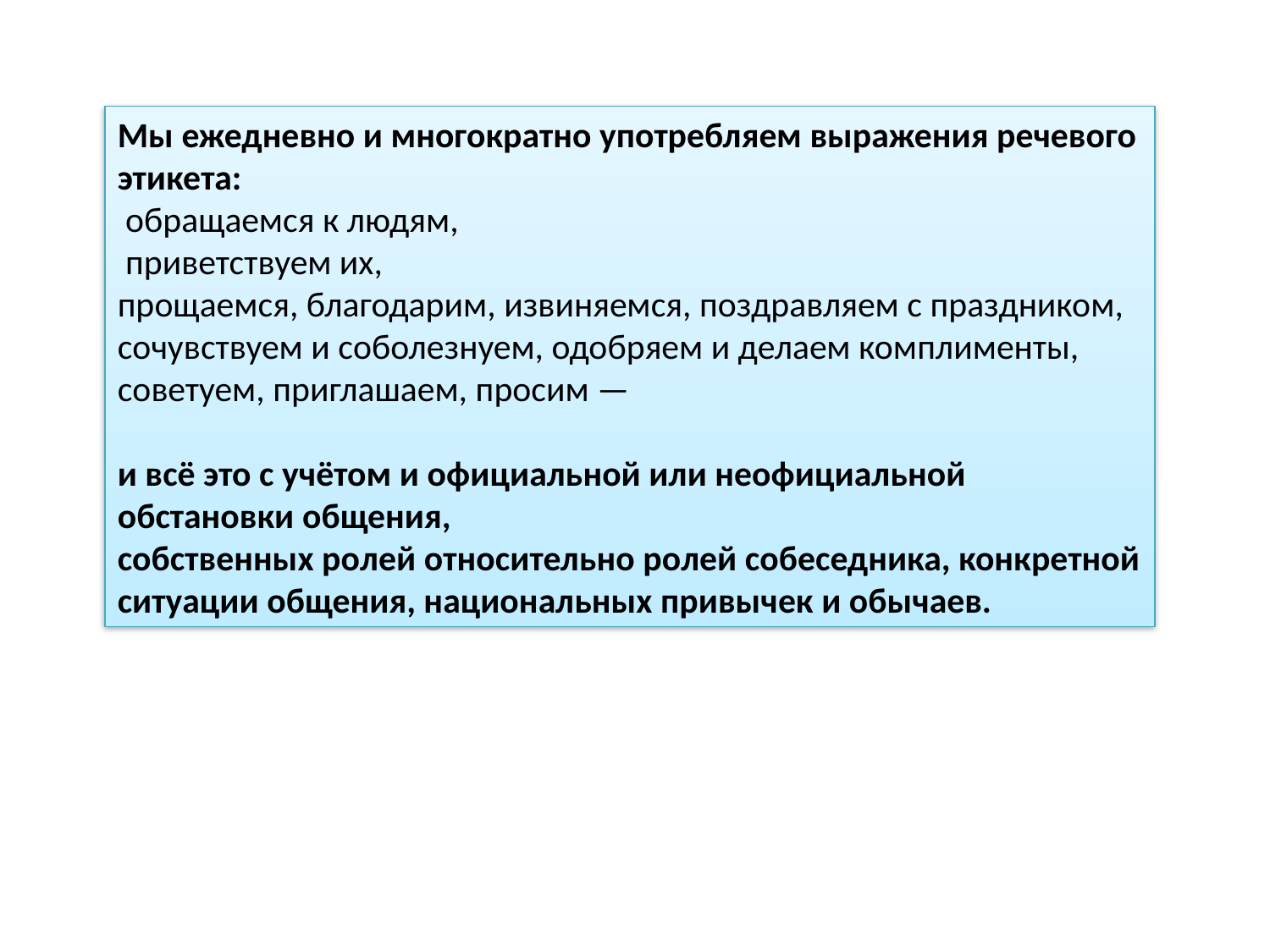

Мы ежедневно и многократно употребляем выражения речевого этикета:
 обращаемся к людям,
 приветствуем их,
прощаемся, благодарим, извиняемся, поздравляем с праздником, сочувствуем и соболезнуем, одобряем и делаем комплименты, советуем, приглашаем, просим —

и всё это с учётом и официальной или неофициальной обстановки общения,
собственных ролей относительно ролей собеседника, конкретной ситуации общения, национальных привычек и обычаев.